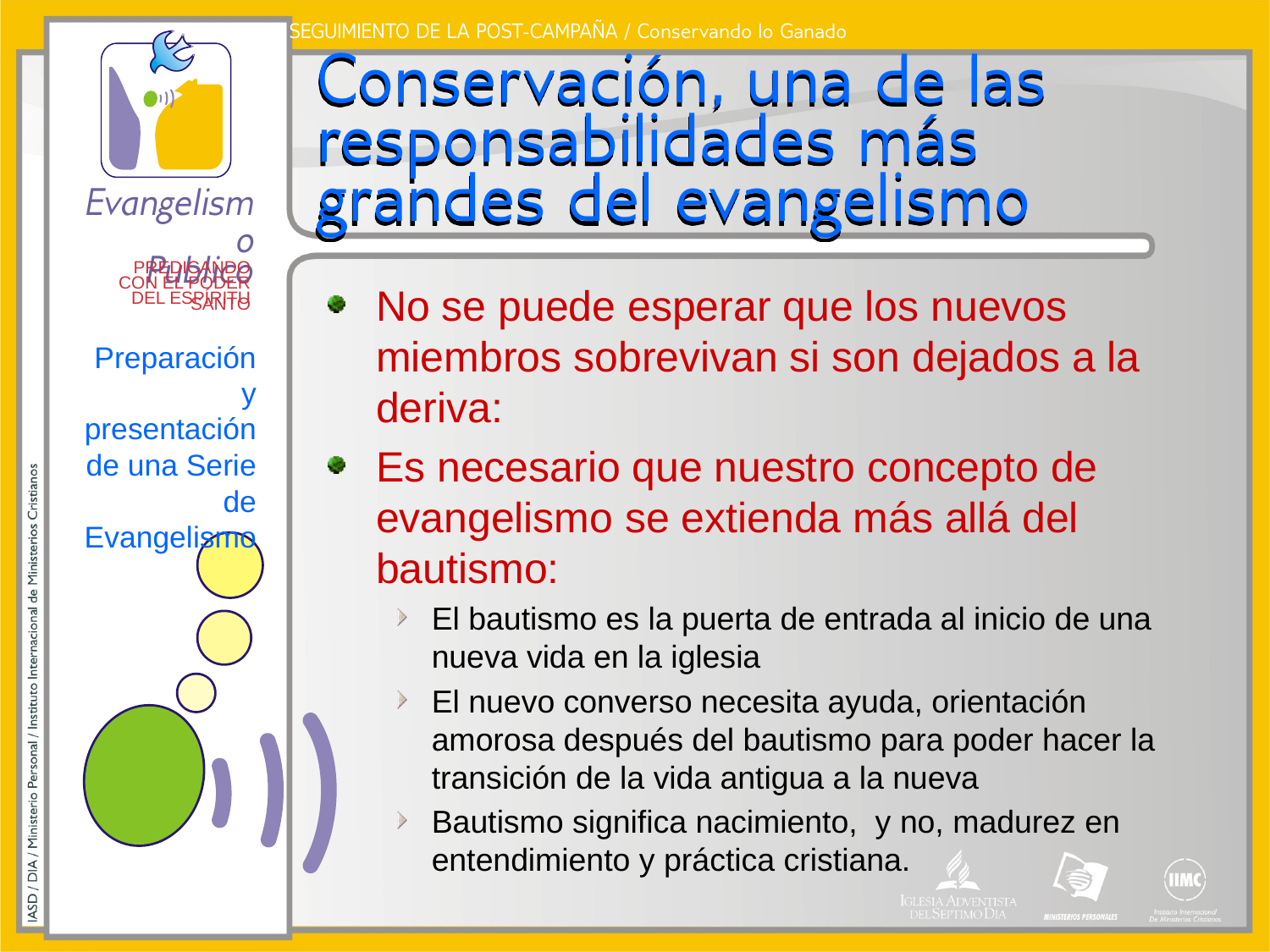

SEGUIMIENTO DE LA POST-CAMPAÑA / Conservando lo Ganado
# Conservación, una de las responsabilidades más grandes del evangelismo
No se puede esperar que los nuevos miembros sobrevivan si son dejados a la deriva:
Es necesario que nuestro concepto de evangelismo se extienda más allá del bautismo:
El bautismo es la puerta de entrada al inicio de una nueva vida en la iglesia
El nuevo converso necesita ayuda, orientación amorosa después del bautismo para poder hacer la transición de la vida antigua a la nueva
Bautismo significa nacimiento,  y no, madurez en entendimiento y práctica cristiana.